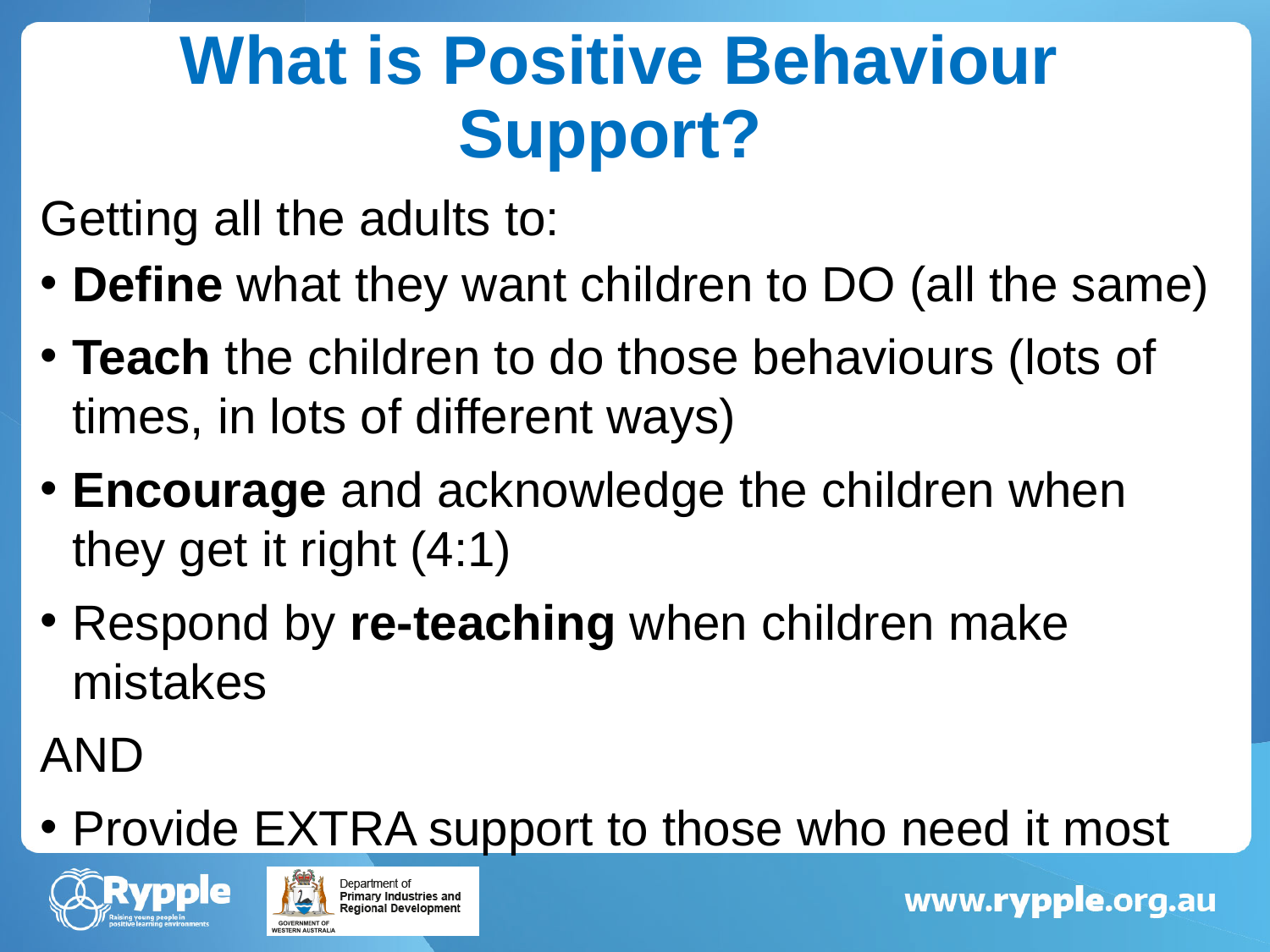

# What is Positive Behaviour Support?
Getting all the adults to:
Define what they want children to DO (all the same)
Teach the children to do those behaviours (lots of times, in lots of different ways)
Encourage and acknowledge the children when they get it right (4:1)
Respond by re-teaching when children make mistakes
AND
Provide EXTRA support to those who need it most